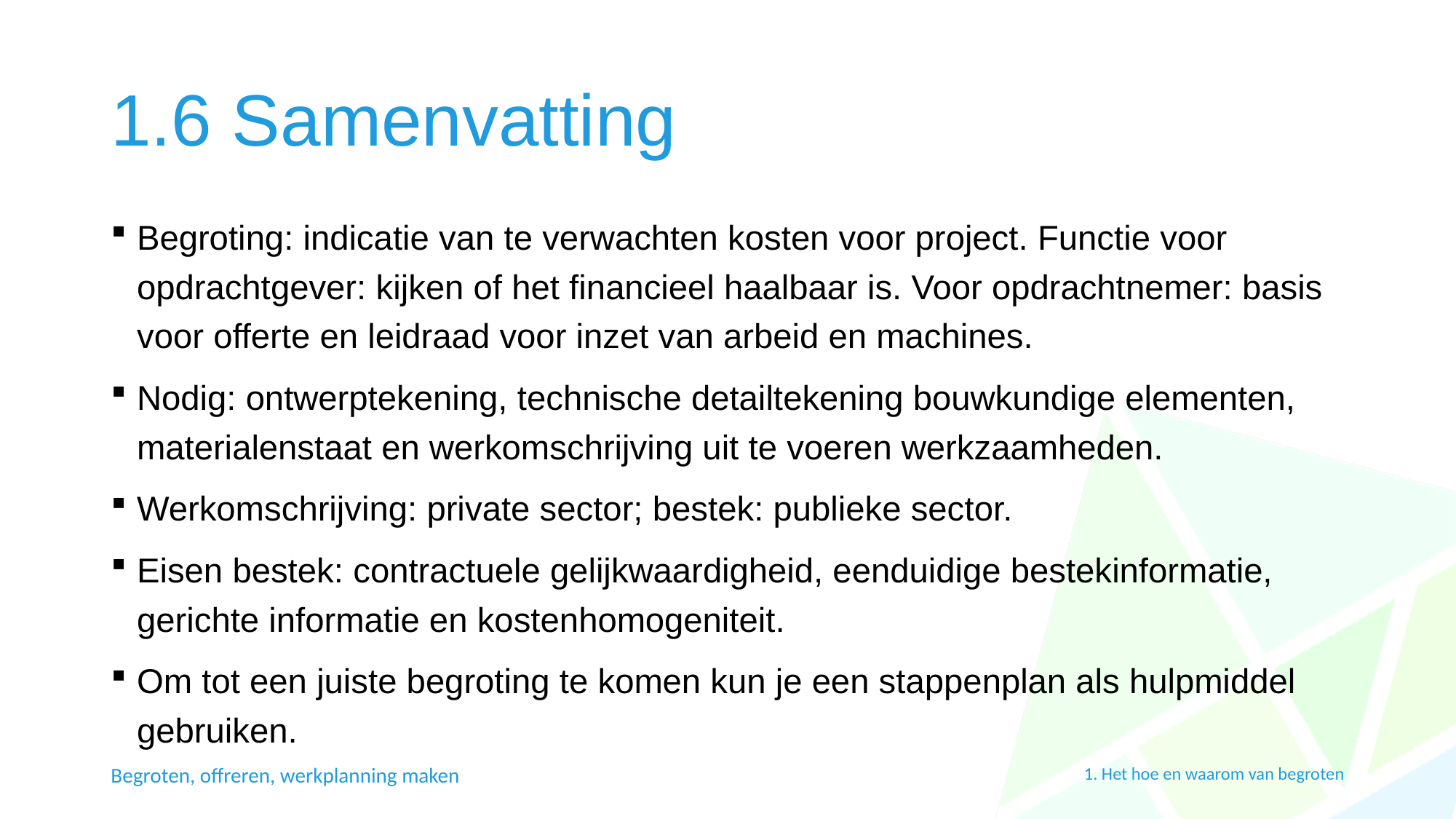

# 1.6 Samenvatting
Begroting: indicatie van te verwachten kosten voor project. Functie voor opdrachtgever: kijken of het financieel haalbaar is. Voor opdrachtnemer: basis voor offerte en leidraad voor inzet van arbeid en machines.
Nodig: ontwerptekening, technische detailtekening bouwkundige elementen, materialenstaat en werkomschrijving uit te voeren werkzaamheden.
Werkomschrijving: private sector; bestek: publieke sector.
Eisen bestek: contractuele gelijkwaardigheid, eenduidige bestekinformatie, gerichte informatie en kostenhomogeniteit.
Om tot een juiste begroting te komen kun je een stappenplan als hulpmiddel gebruiken.
Begroten, offreren, werkplanning maken
1. Het hoe en waarom van begroten